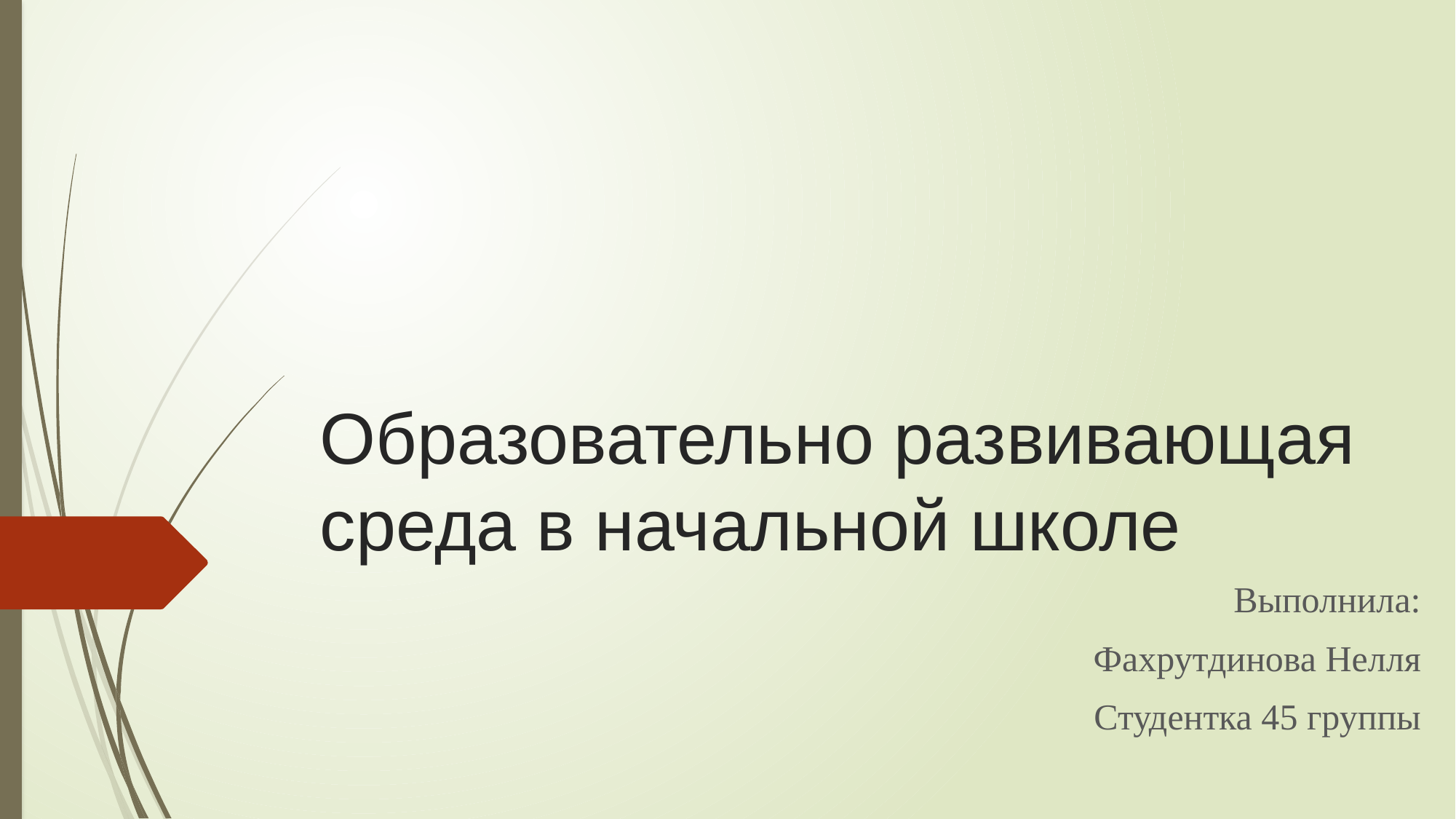

# Образовательно развивающая среда в начальной школе
Выполнила:
Фахрутдинова Нелля
Студентка 45 группы